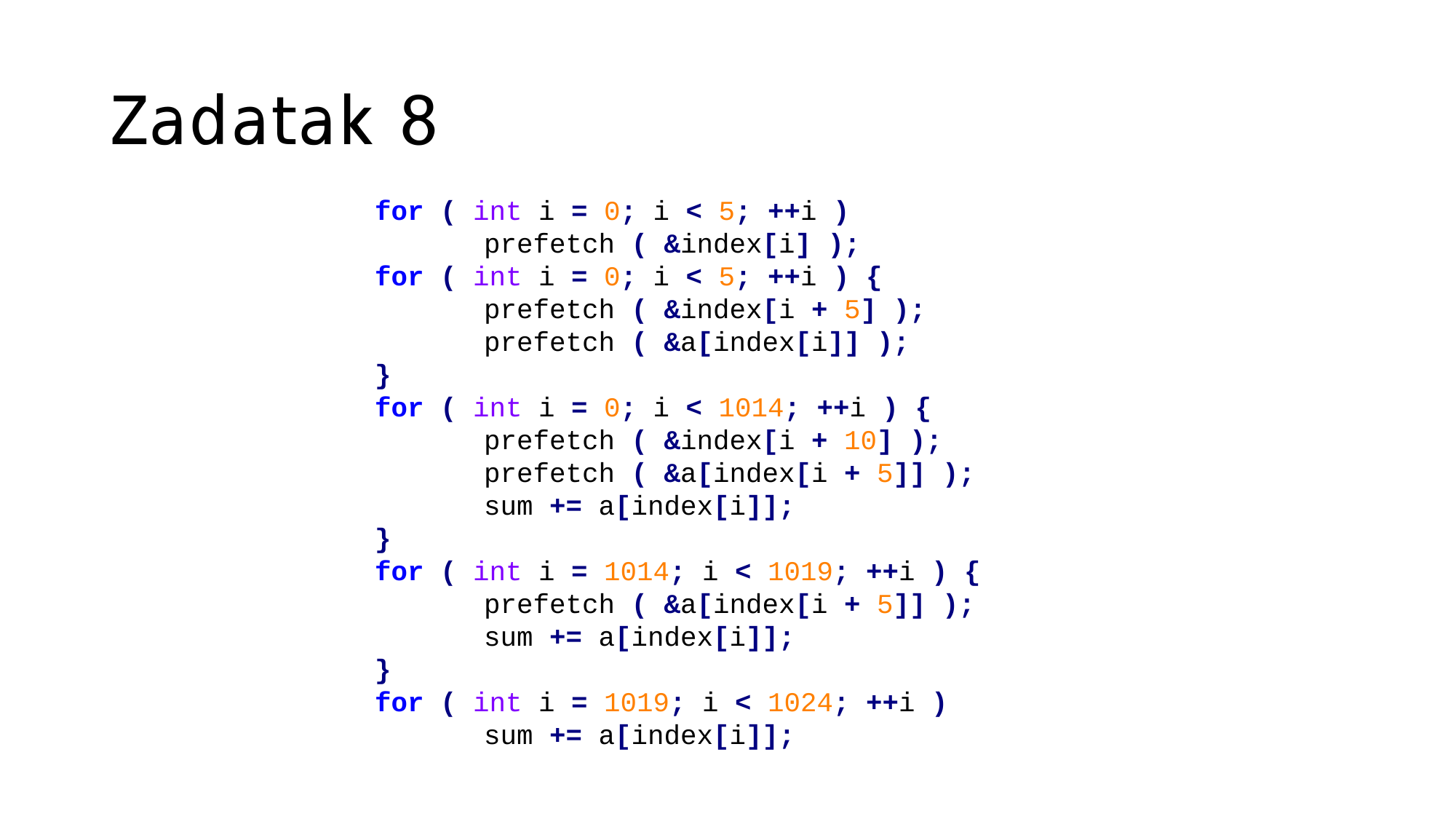

# Zadatak 8
for ( int i = 0; i < 5; ++i )
	prefetch ( &index[i] );
for ( int i = 0; i < 5; ++i ) {
	prefetch ( &index[i + 5] );
	prefetch ( &a[index[i]] );
}
for ( int i = 0; i < 1014; ++i ) {
	prefetch ( &index[i + 10] );
	prefetch ( &a[index[i + 5]] );
	sum += a[index[i]];
}
for ( int i = 1014; i < 1019; ++i ) {
	prefetch ( &a[index[i + 5]] );
	sum += a[index[i]];
}
for ( int i = 1019; i < 1024; ++i )
	sum += a[index[i]];